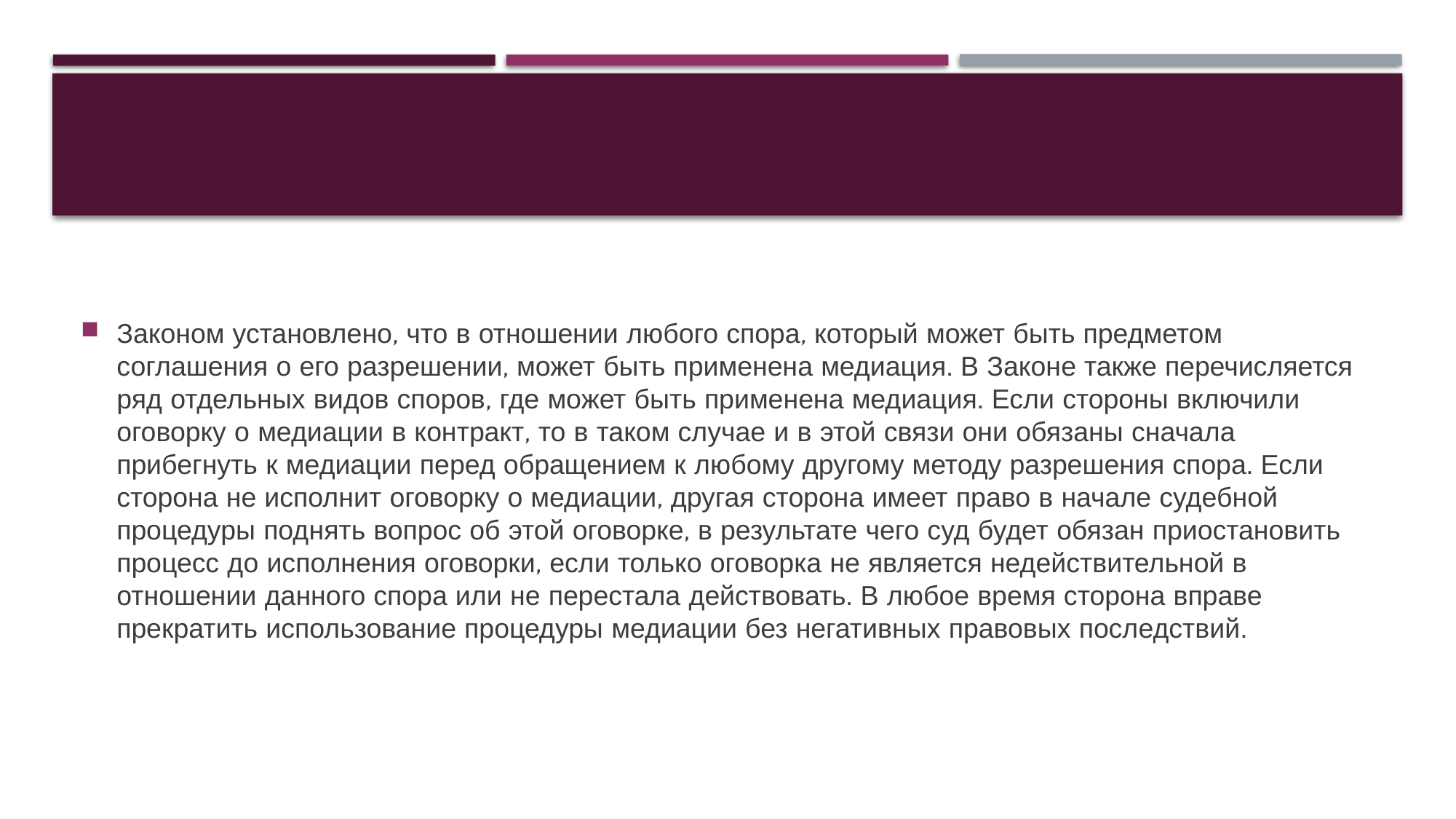

#
Законом установлено, что в отношении любого спора, который может быть предметом соглашения о его разрешении, может быть применена медиация. В Законе также перечисляется ряд отдельных видов споров, где может быть применена медиация. Если стороны включили оговорку о медиации в контракт, то в таком случае и в этой связи они обязаны сначала прибегнуть к медиации перед обращением к любому другому методу разрешения спора. Если сторона не исполнит оговорку о медиации, другая сторона имеет право в начале судебной процедуры поднять вопрос об этой оговорке, в результате чего суд будет обязан приостановить процесс до исполнения оговорки, если только оговорка не является недействительной в отношении данного спора или не перестала действовать. В любое время сторона вправе прекратить использование процедуры медиации без негативных правовых последствий.